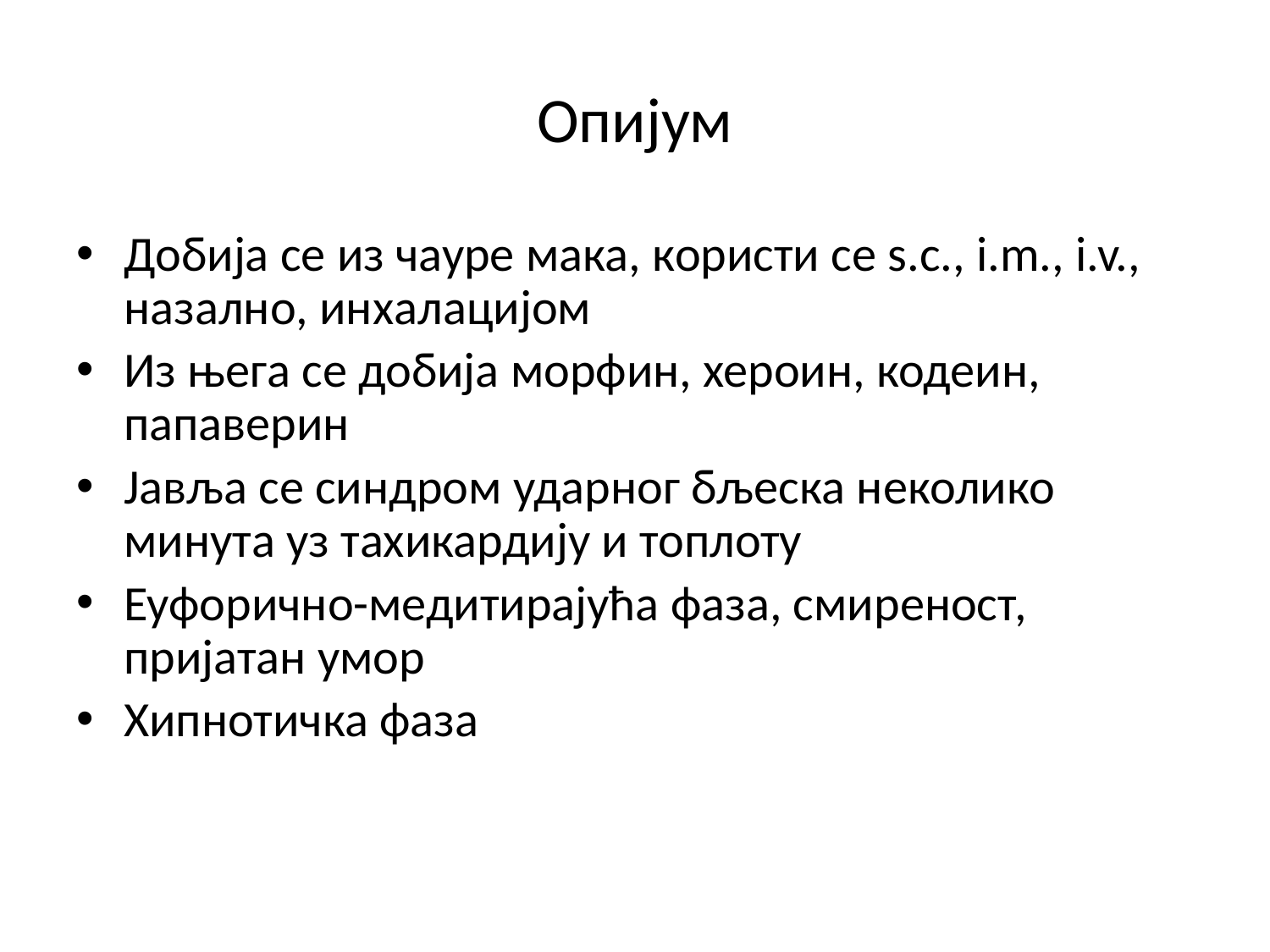

# Опијум
Добија се из чауре мака, користи се s.c., i.m., i.v., назално, инхалацијом
Из њега се добија морфин, хероин, кодеин, папаверин
Јавља се синдром ударног бљеска неколико минута уз тахикардију и топлоту
Еуфорично-медитирајућа фаза, смиреност, пријатан умор
Хипнотичка фаза